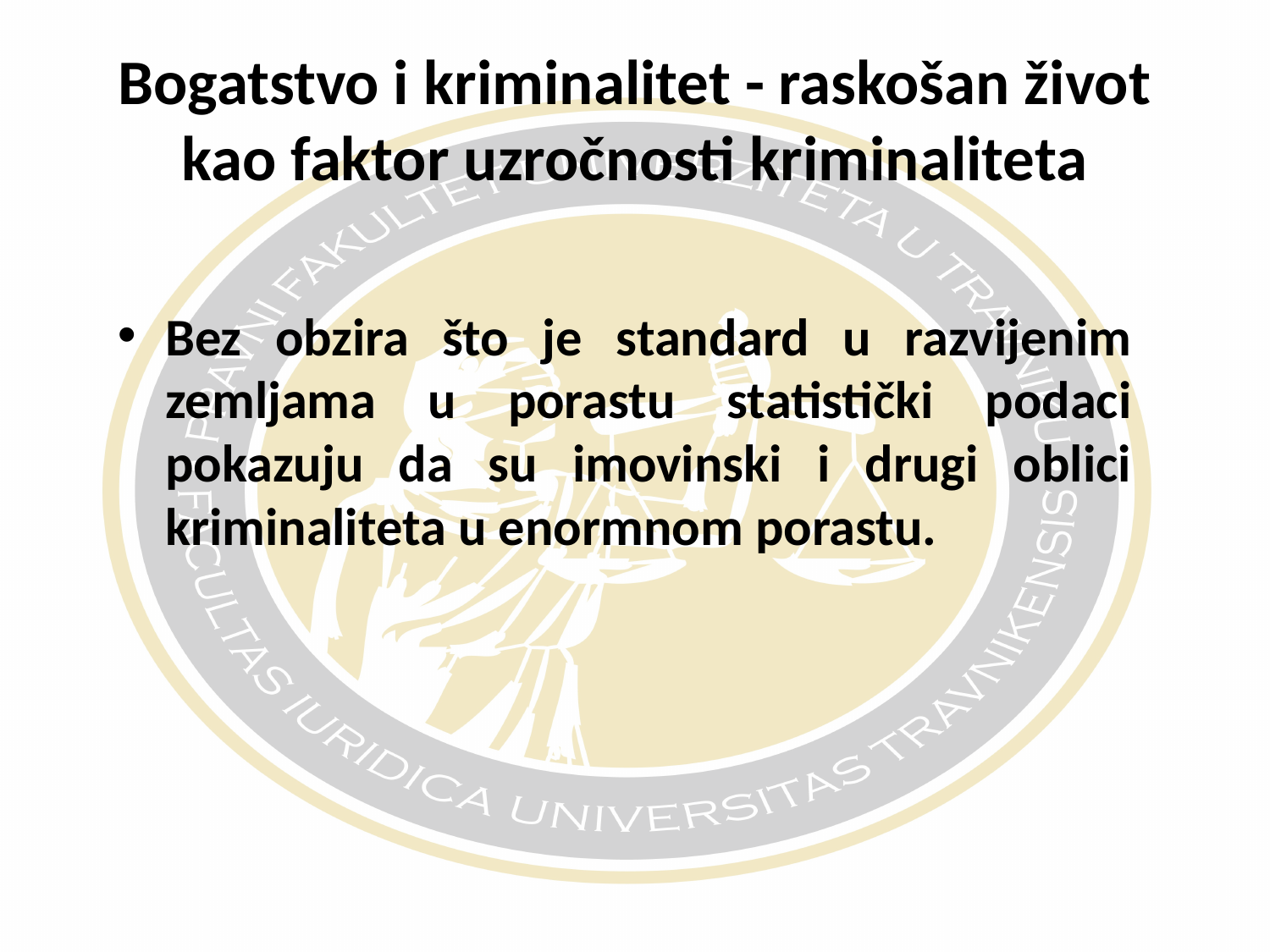

# Bogatstvo i kriminalitet - raskošan život kao faktor uzročnosti kriminaliteta

Bez obzira što je standard u razvijenim zemljama u porastu statistički podaci pokazuju da su imovinski i drugi oblici kriminaliteta u enormnom porastu.